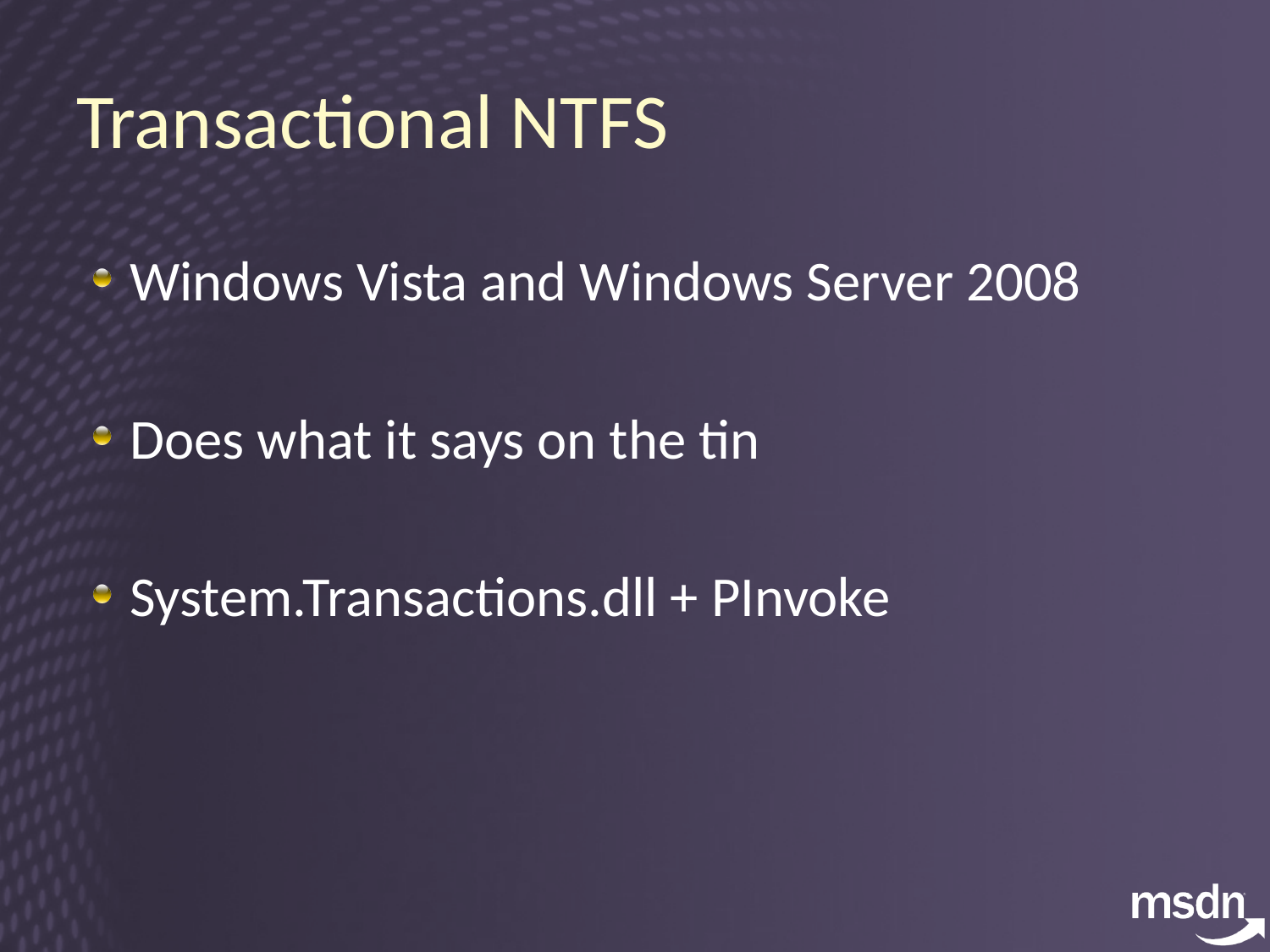

# Transactional NTFS
Windows Vista and Windows Server 2008

Does what it says on the tin

System.Transactions.dll + PInvoke